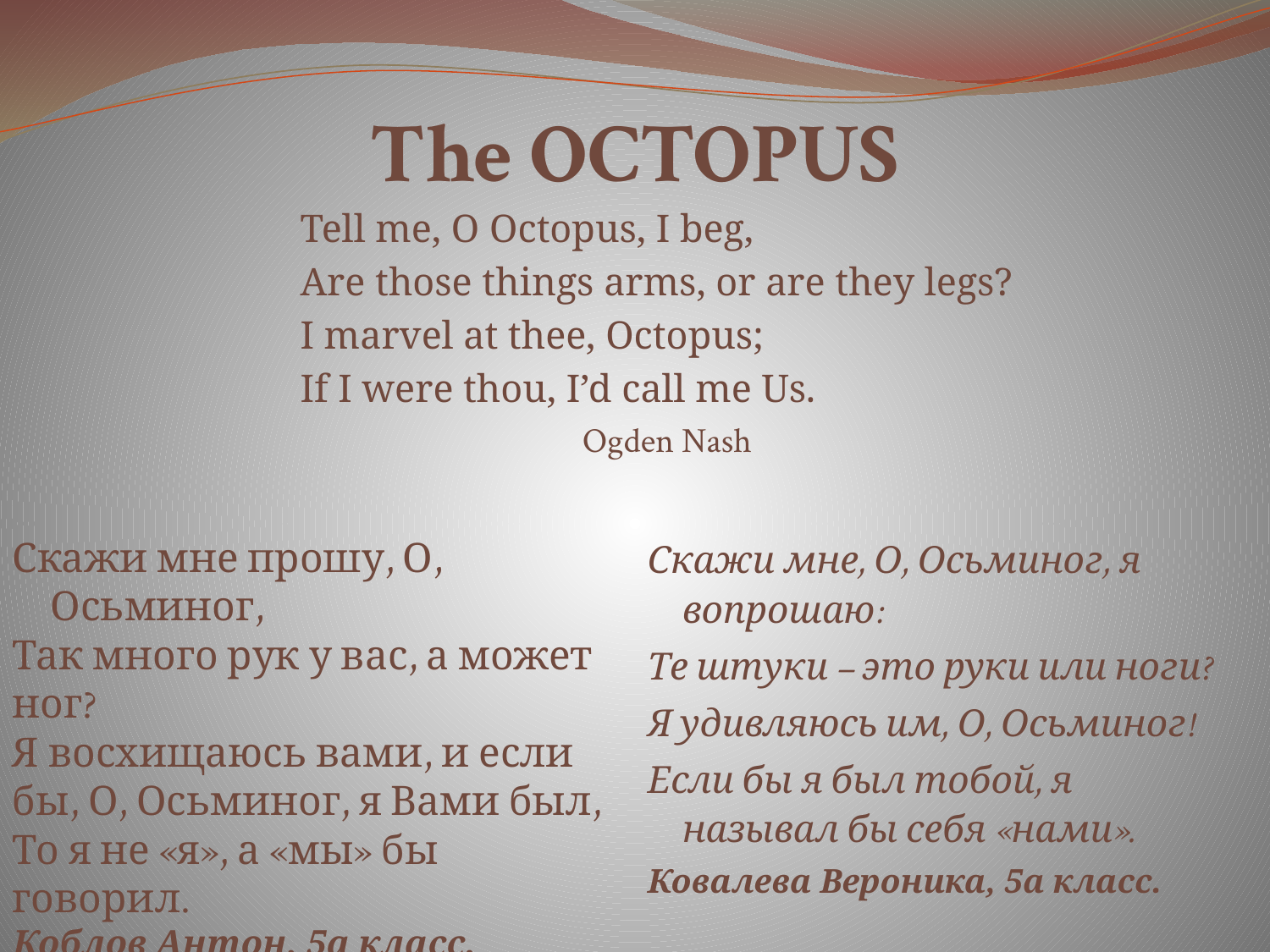

# The OCTOPUS
Tell me, O Octopus, I beg,
Are those things arms, or are they legs?
I marvel at thee, Octopus;
If I were thou, I’d call me Us.
                               Ogden Nash
Скажи мне прошу, О, Осьминог,
Так много рук у вас, а может ног?
Я восхищаюсь вами, и если бы, О, Осьминог, я Вами был,
То я не «я», а «мы» бы говорил.
Коблов Антон, 5а класс.

Скажи мне, О, Осьминог, я вопрошаю:
Те штуки – это руки или ноги?
Я удивляюсь им, О, Осьминог!
Если бы я был тобой, я называл бы себя «нами».
Ковалева Вероника, 5а класс.